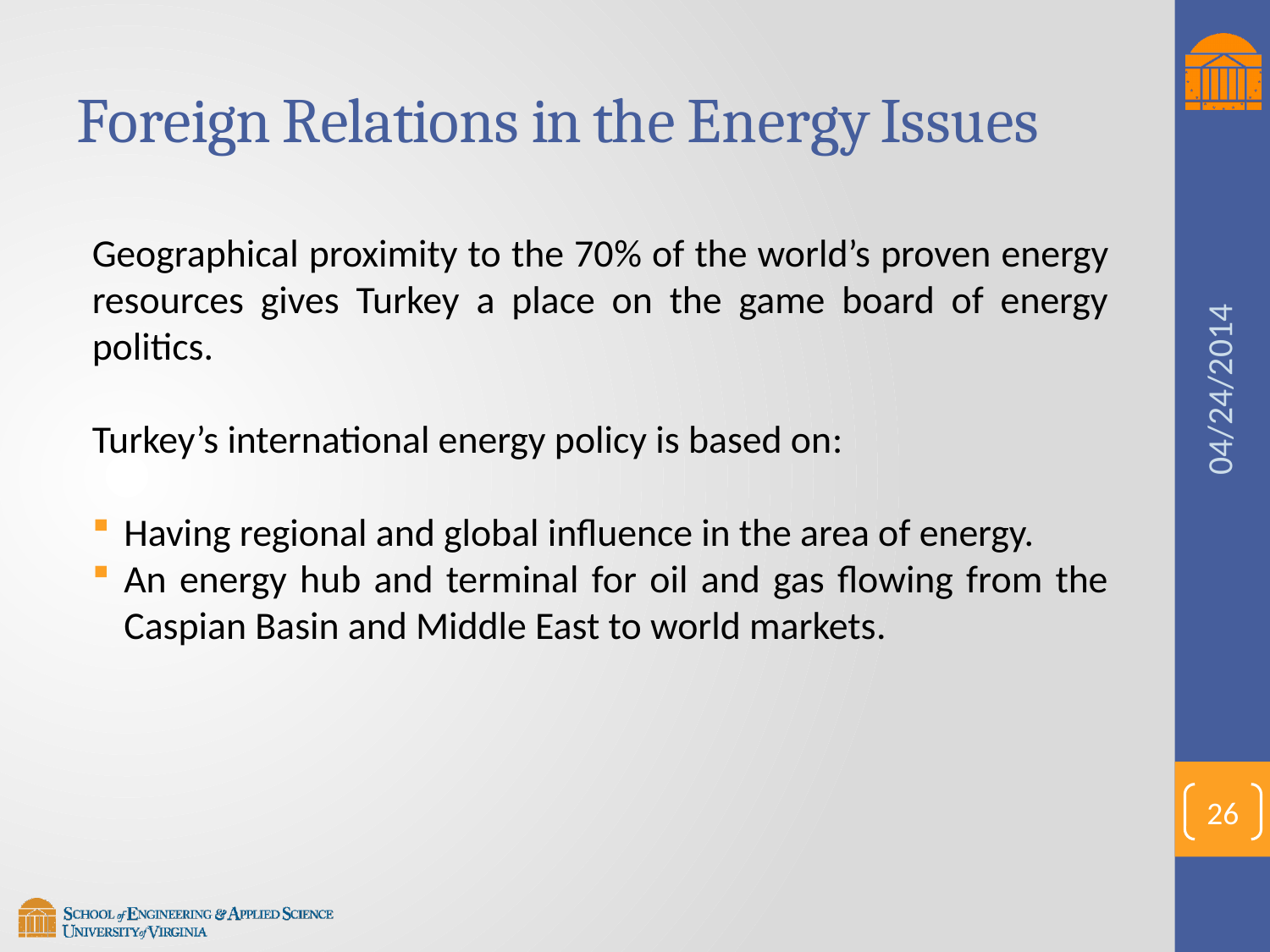

# Foreign Relations in the Energy Issues
Geographical proximity to the 70% of the world’s proven energy resources gives Turkey a place on the game board of energy politics.

Turkey’s international energy policy is based on:

Having regional and global influence in the area of energy.
An energy hub and terminal for oil and gas flowing from the Caspian Basin and Middle East to world markets.
04/24/2014
26